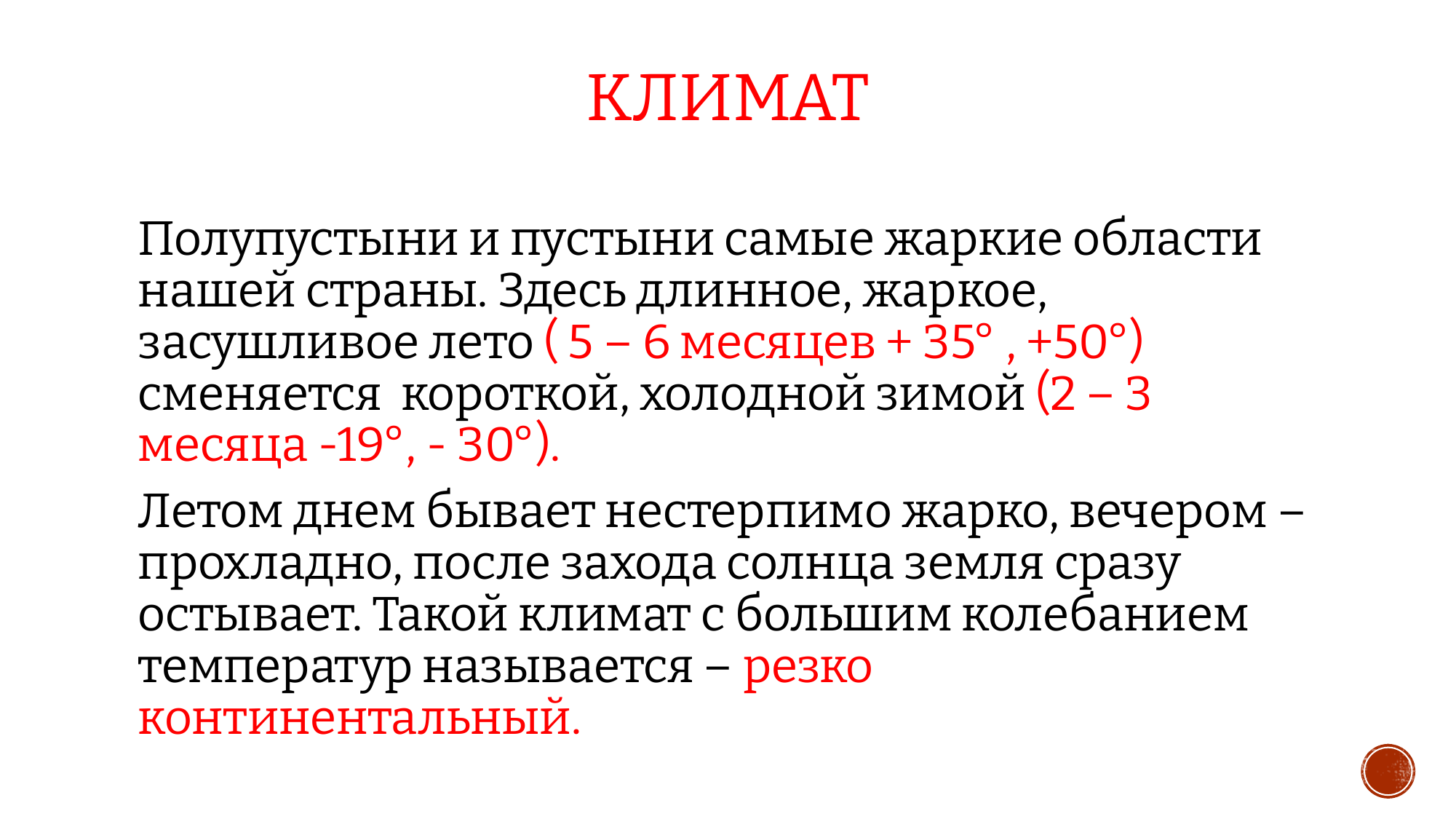

# климат
Полупустыни и пустыни самые жаркие области нашей страны. Здесь длинное, жаркое, засушливое лето ( 5 – 6 месяцев + 35° , +50°) сменяется  короткой, холодной зимой (2 – 3 месяца -19°, - 30°).
Летом днем бывает нестерпимо жарко, вечером – прохладно, после захода солнца земля сразу остывает. Такой климат с большим колебанием температур называется – резко континентальный.